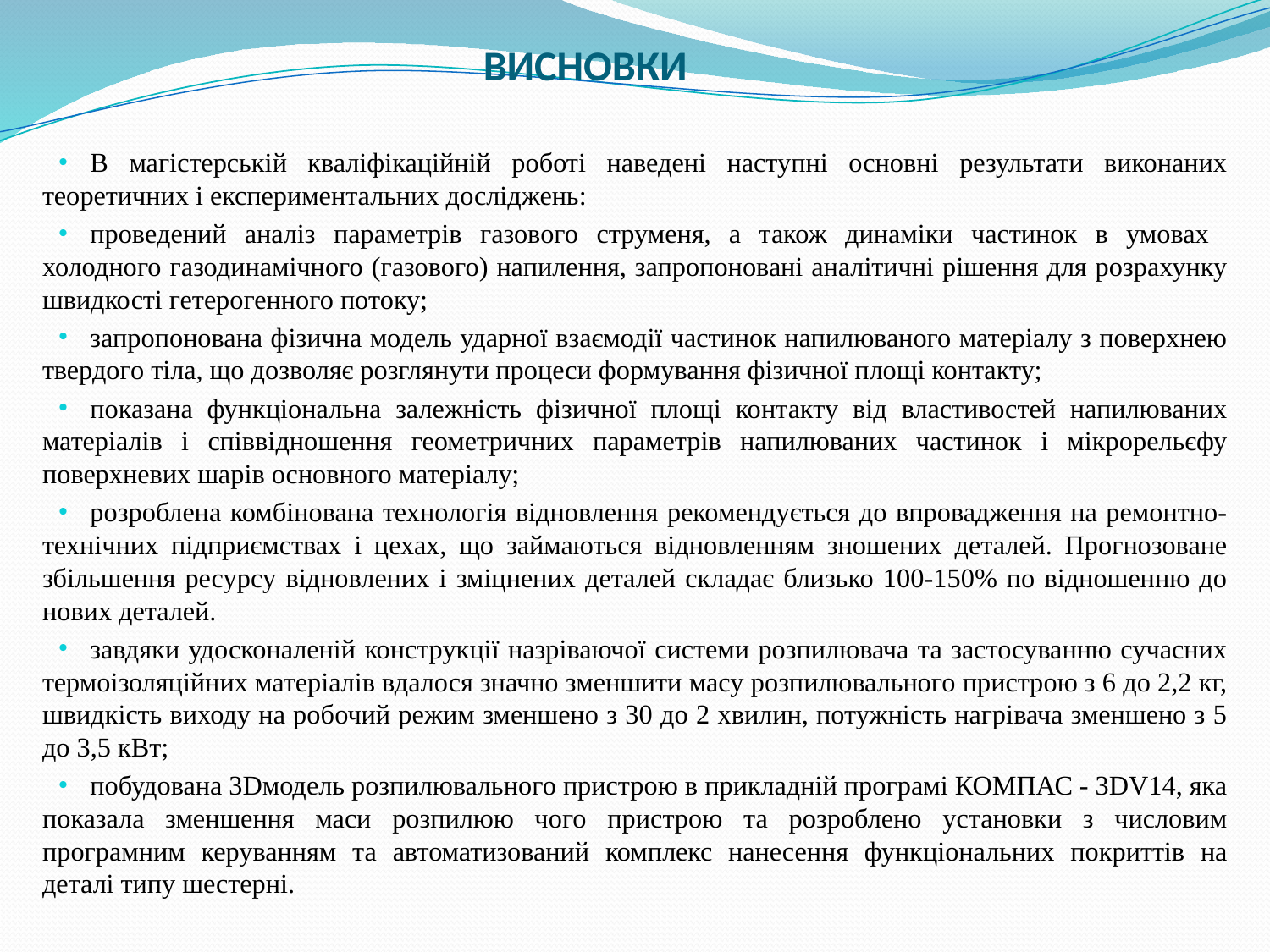

# ВИСНОВКИ
В магістерській кваліфікаційній роботі наведені наступні основні результати виконаних теоретичних і експериментальних досліджень:
проведений аналіз параметрів газового струменя, а також динаміки частинок в умовах  холодного газодинамічного (газового) напилення, запропоновані аналітичні рішення для розрахунку швидкості гетерогенного потоку;
запропонована фізична модель ударної взаємодії частинок напилюваного матеріалу з поверхнею твердого тіла, що дозволяє розглянути процеси формування фізичної площі контакту;
показана функціональна залежність фізичної площі контакту від властивостей напилюваних матеріалів і співвідношення геометричних параметрів напилюваних частинок і мікрорельєфу поверхневих шарів основного матеріалу;
розроблена комбінована технологія відновлення рекомендується до впровадження на ремонтно-технічних підприємствах і цехах, що займаються відновленням зношених деталей. Прогнозоване збільшення ресурсу відновлених і зміцнених деталей складає близько 100-150% по відношенню до нових деталей.
завдяки удосконаленій конструкції назріваючої системи розпилювача та застосуванню сучасних термоізоляційних матеріалів вдалося значно зменшити масу розпилювального пристрою з 6 до 2,2 кг, швидкість виходу на робочий режим зменшено з 30 до 2 хвилин, потужність нагрівача зменшено з 5 до 3,5 кВт;
побудована 3Dмодель розпилювального пристрою в прикладній програмі КОМПАС - 3DV14, яка показала зменшення маси розпилюю чого пристрою та розроблено установки з числовим програмним керуванням та автоматизований комплекс нанесення функціональних покриттів на деталі типу шестерні.